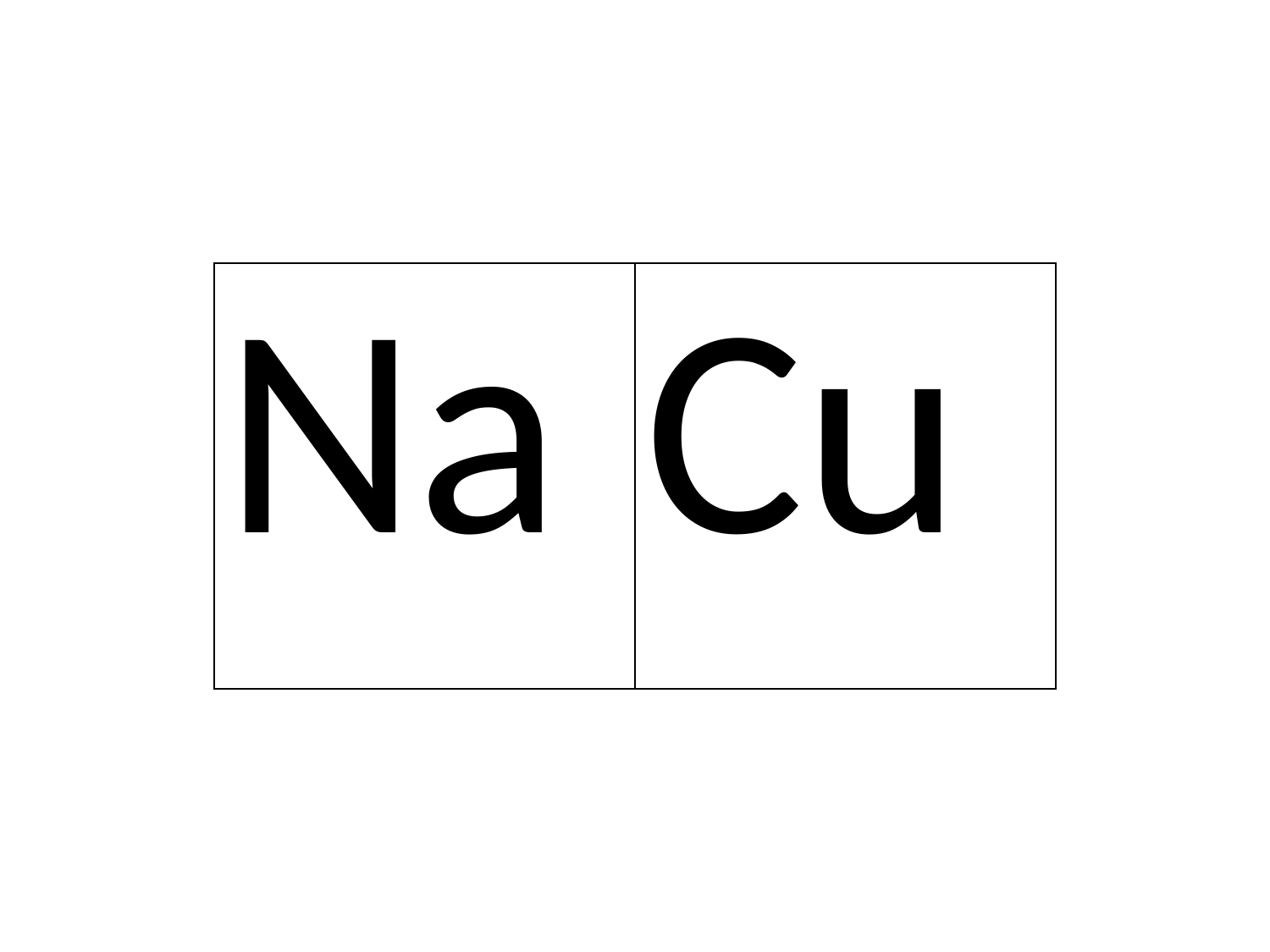

| Na | Cu |
| --- | --- |